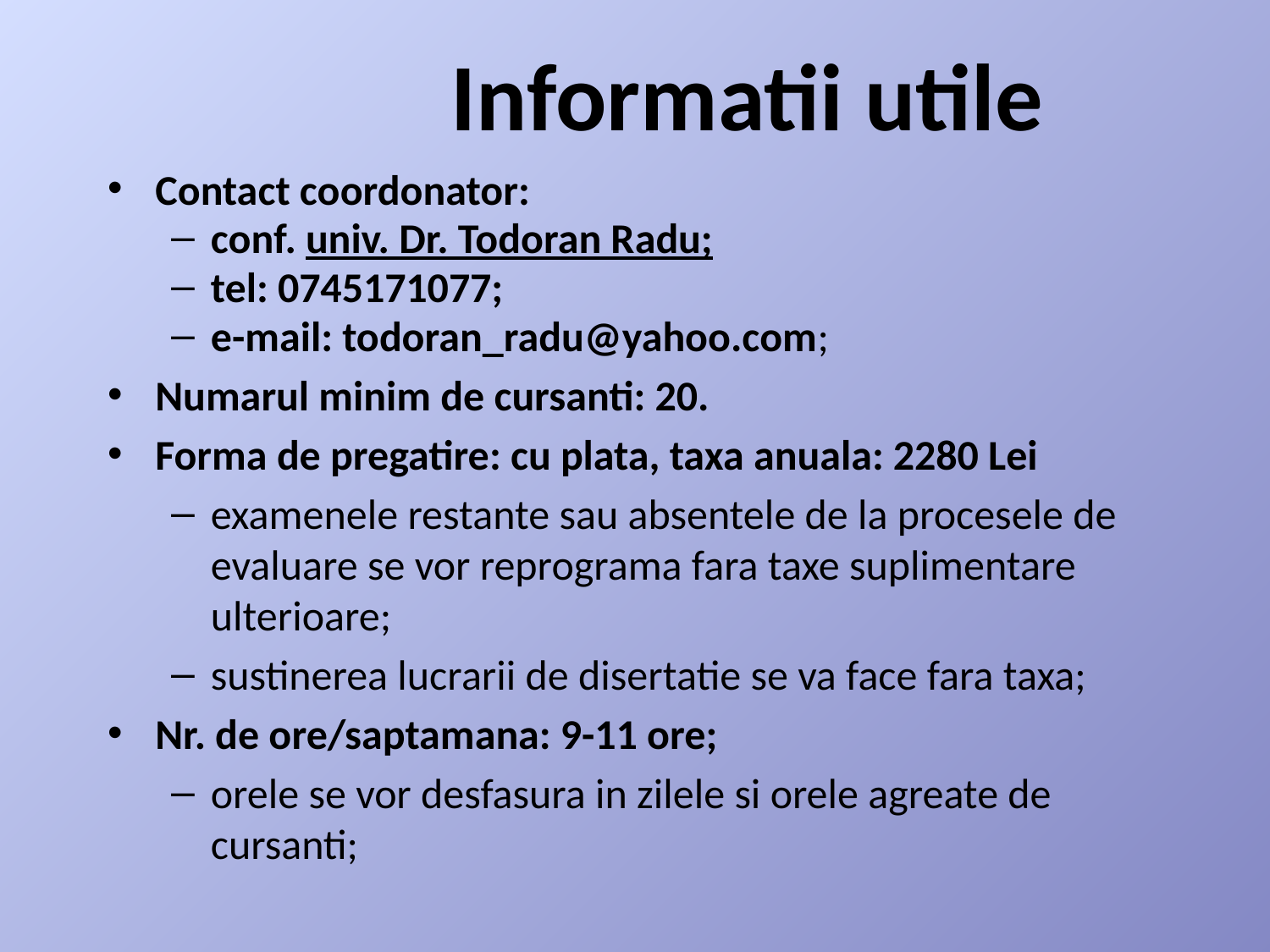

# Informatii utile
Contact coordonator:
conf. univ. Dr. Todoran Radu;
tel: 0745171077;
e-mail: todoran_radu@yahoo.com;
Numarul minim de cursanti: 20.
Forma de pregatire: cu plata, taxa anuala: 2280 Lei
examenele restante sau absentele de la procesele de evaluare se vor reprograma fara taxe suplimentare ulterioare;
sustinerea lucrarii de disertatie se va face fara taxa;
Nr. de ore/saptamana: 9-11 ore;
orele se vor desfasura in zilele si orele agreate de cursanti;